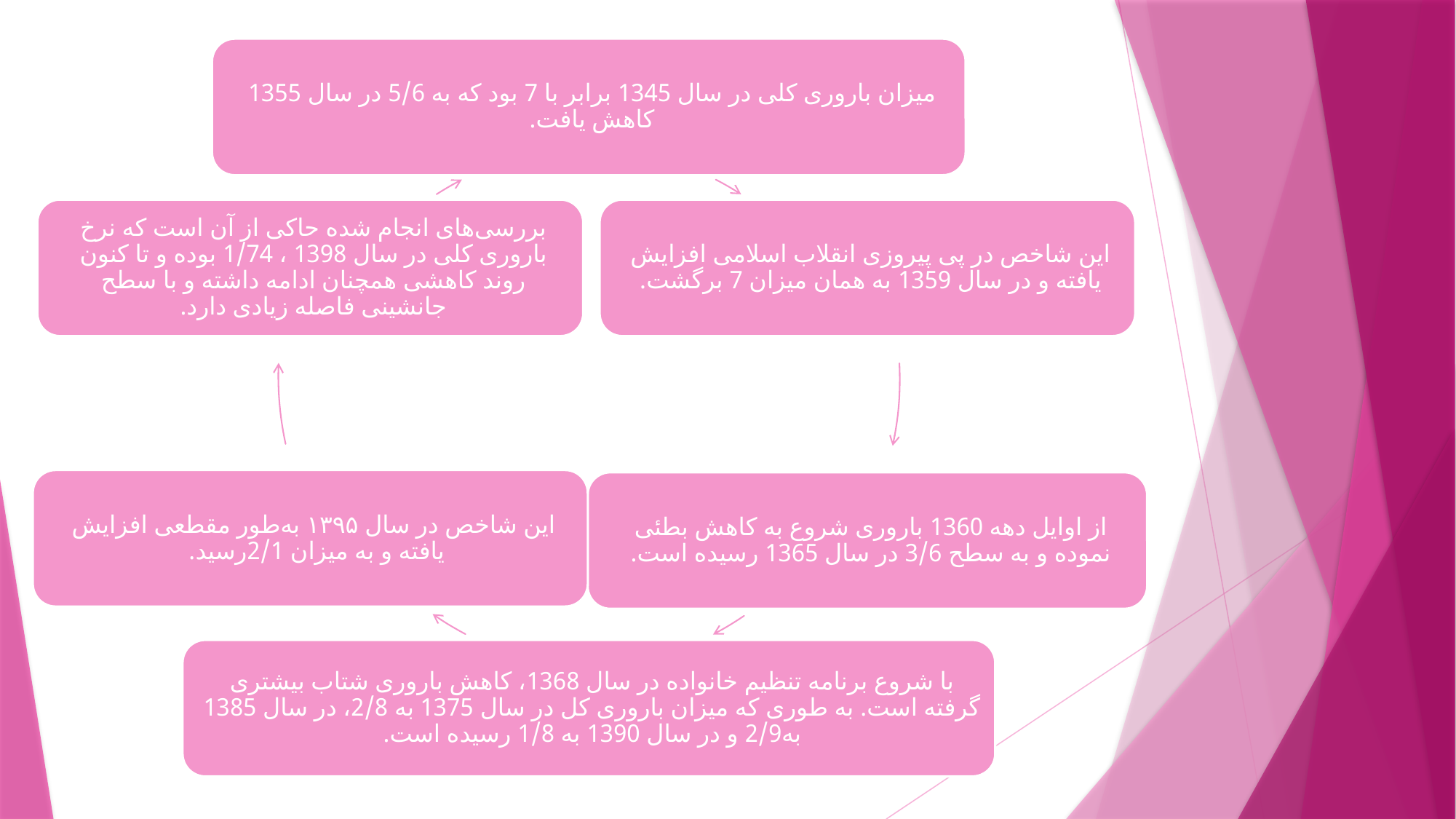

میزان باروری کلی در سال 1345 برابر با 7 بود که به 5/6 در سال 1355 کاهش یافت.
این شاخص در پی پیروزی انقلاب اسلامی افزایش یافته و در سال 1359 به همان میزان 7 برگشت.
از اوایل دهه 1360 باروری شروع به کاهش بطئی نموده و به سطح 3/6 در سال 1365 رسیده است.
با شروع برنامه تنظیم خانواده در سال 1368، کاهش باروری شتاب بیشتری گرفته است. به طوری که میزان باروری کل در سال 1375 به 2/8، در سال 1385 به2/9 و در سال 1390 به 1/8 رسیده است.
این شاخص در سال ۱۳۹۵ به‌طور مقطعی افزایش یافته و به میزان 2/1رسید.
بررسی‌های انجام شده حاکی از آن است که نرخ باروری کلی در سال 1398 ، 1/74 بوده و تا کنون روند کاهشی همچنان ادامه داشته و با سطح جانشینی فاصله زیادی دارد.